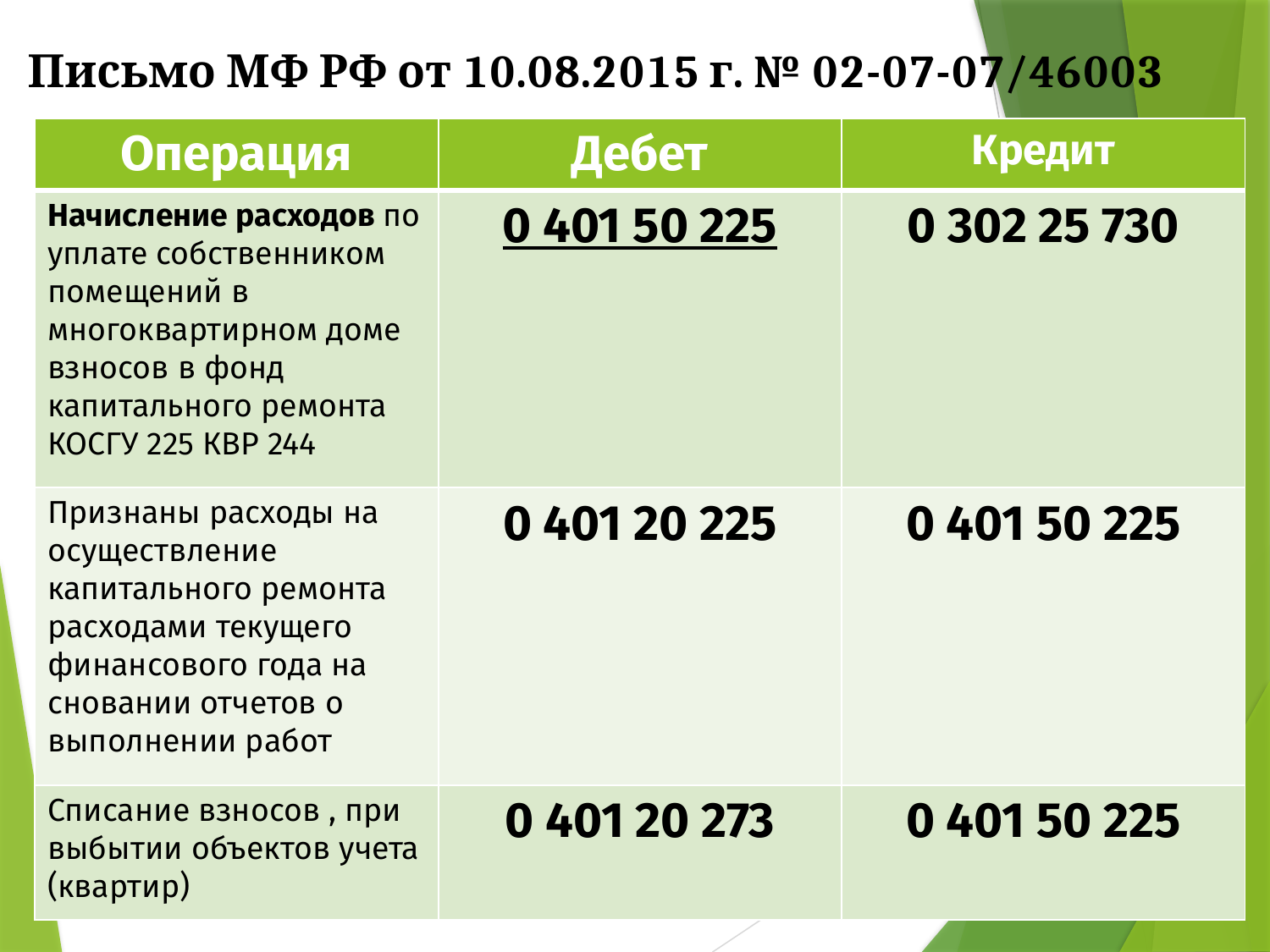

# Письмо МФ РФ от 10.08.2015 г. № 02-07-07/46003
| Операция | Дебет | Кредит |
| --- | --- | --- |
| Начисление расходов по уплате собственником помещений в многоквартирном доме взносов в фонд капитального ремонта КОСГУ 225 КВР 244 | 0 401 50 225 | 0 302 25 730 |
| Признаны расходы на осуществление капитального ремонта расходами текущего финансового года на сновании отчетов о выполнении работ | 0 401 20 225 | 0 401 50 225 |
| Списание взносов , при выбытии объектов учета (квартир) | 0 401 20 273 | 0 401 50 225 |
gosbu.ru